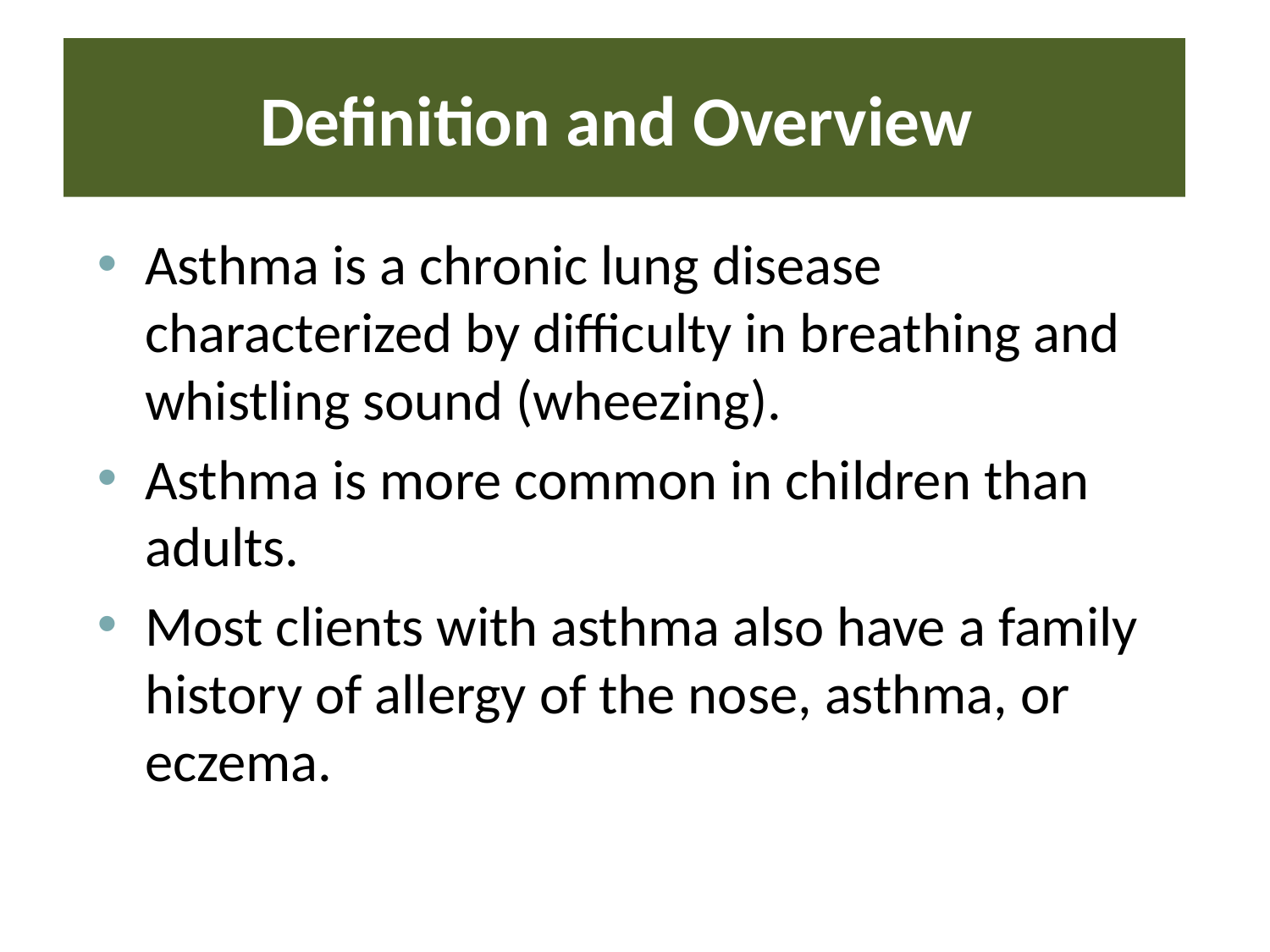

# Definition and Overview
Asthma is a chronic lung disease characterized by difficulty in breathing and whistling sound (wheezing).
Asthma is more common in children than adults.
Most clients with asthma also have a family history of allergy of the nose, asthma, or eczema.